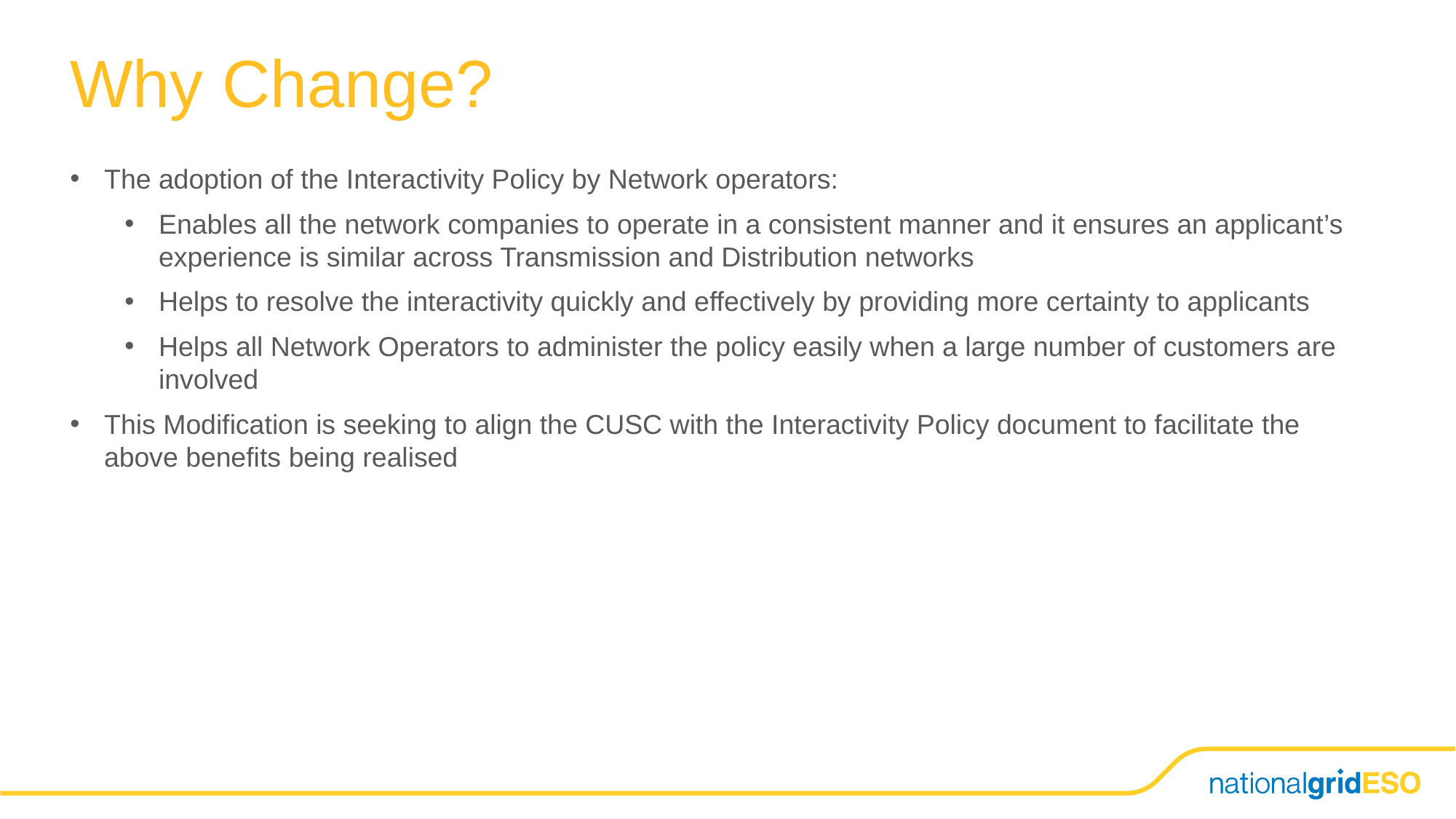

# Why Change?

The adoption of the Interactivity Policy by Network operators:
Enables all the network companies to operate in a consistent manner and it ensures an applicant’s experience is similar across Transmission and Distribution networks
Helps to resolve the interactivity quickly and effectively by providing more certainty to applicants
Helps all Network Operators to administer the policy easily when a large number of customers are involved
This Modification is seeking to align the CUSC with the Interactivity Policy document to facilitate the above benefits being realised